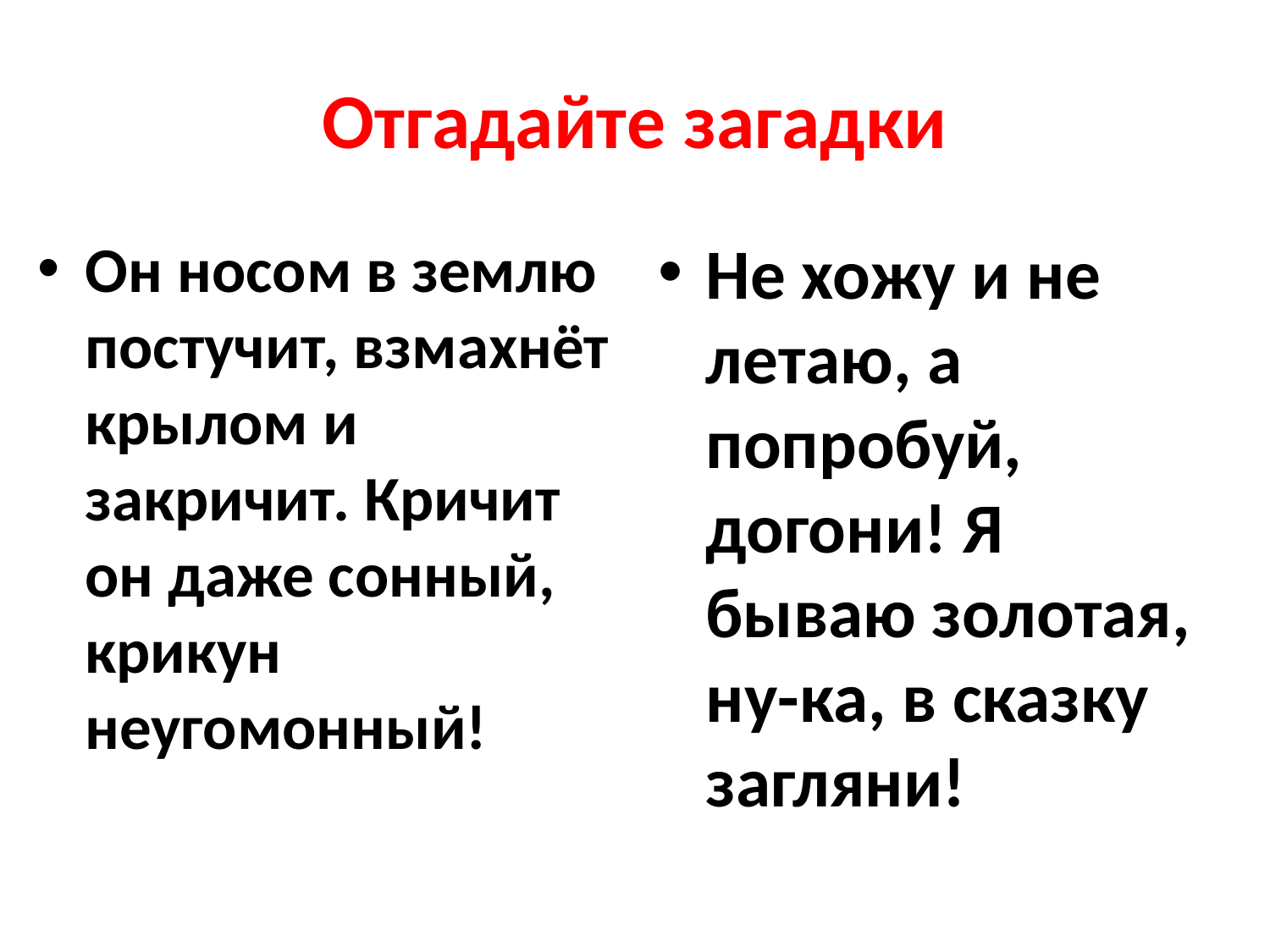

# Отгадайте загадки
Он носом в землю постучит, взмахнёт крылом и закричит. Кричит он даже сонный, крикун неугомонный!
Не хожу и не летаю, а попробуй, догони! Я бываю золотая, ну-ка, в сказку загляни!